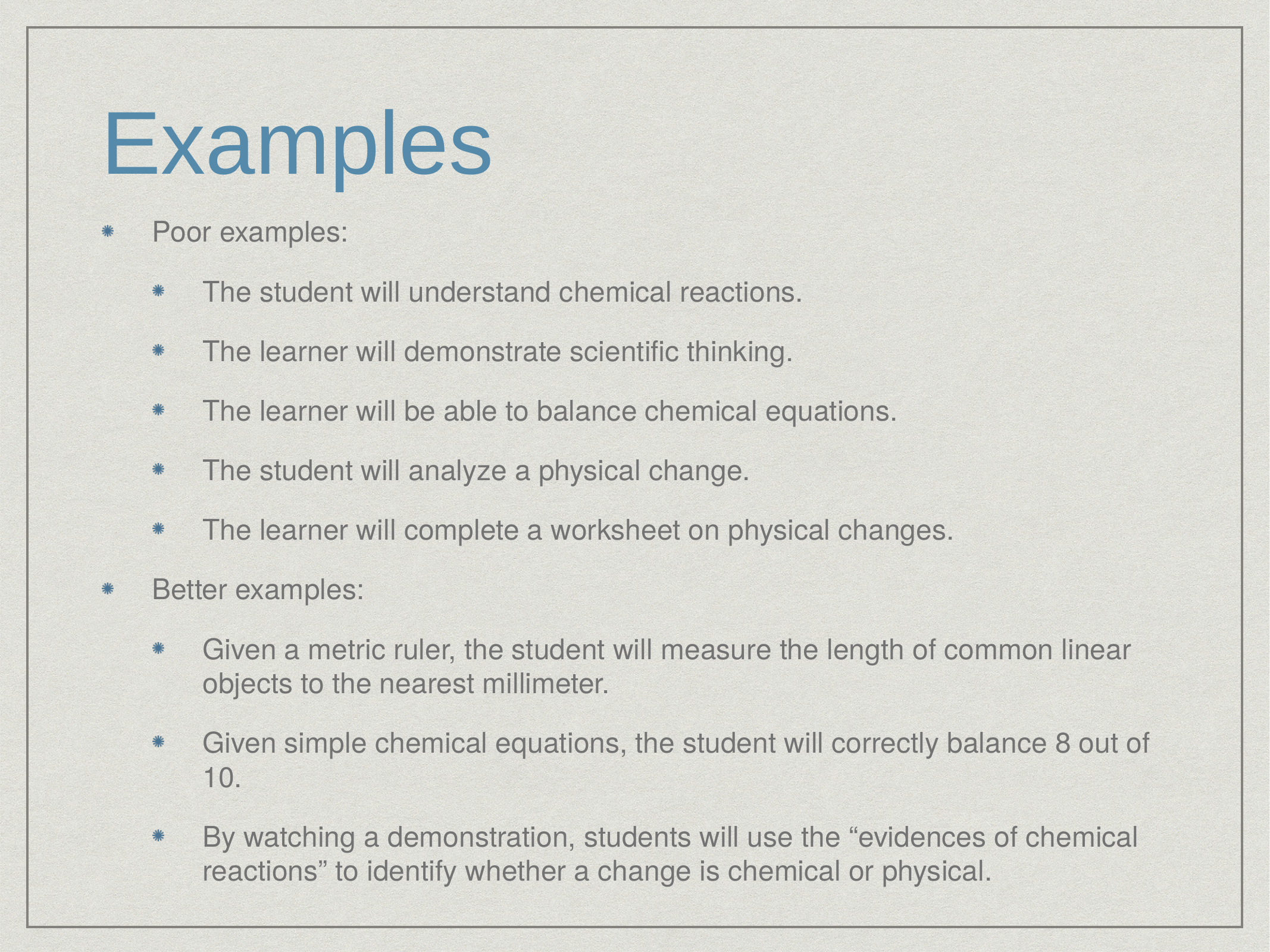

# Examples
Poor examples:
The student will understand chemical reactions.
The learner will demonstrate scientific thinking.
The learner will be able to balance chemical equations.
The student will analyze a physical change.
The learner will complete a worksheet on physical changes.
Better examples:
Given a metric ruler, the student will measure the length of common linear objects to the nearest millimeter.
Given simple chemical equations, the student will correctly balance 8 out of 10.
By watching a demonstration, students will use the “evidences of chemical reactions” to identify whether a change is chemical or physical.